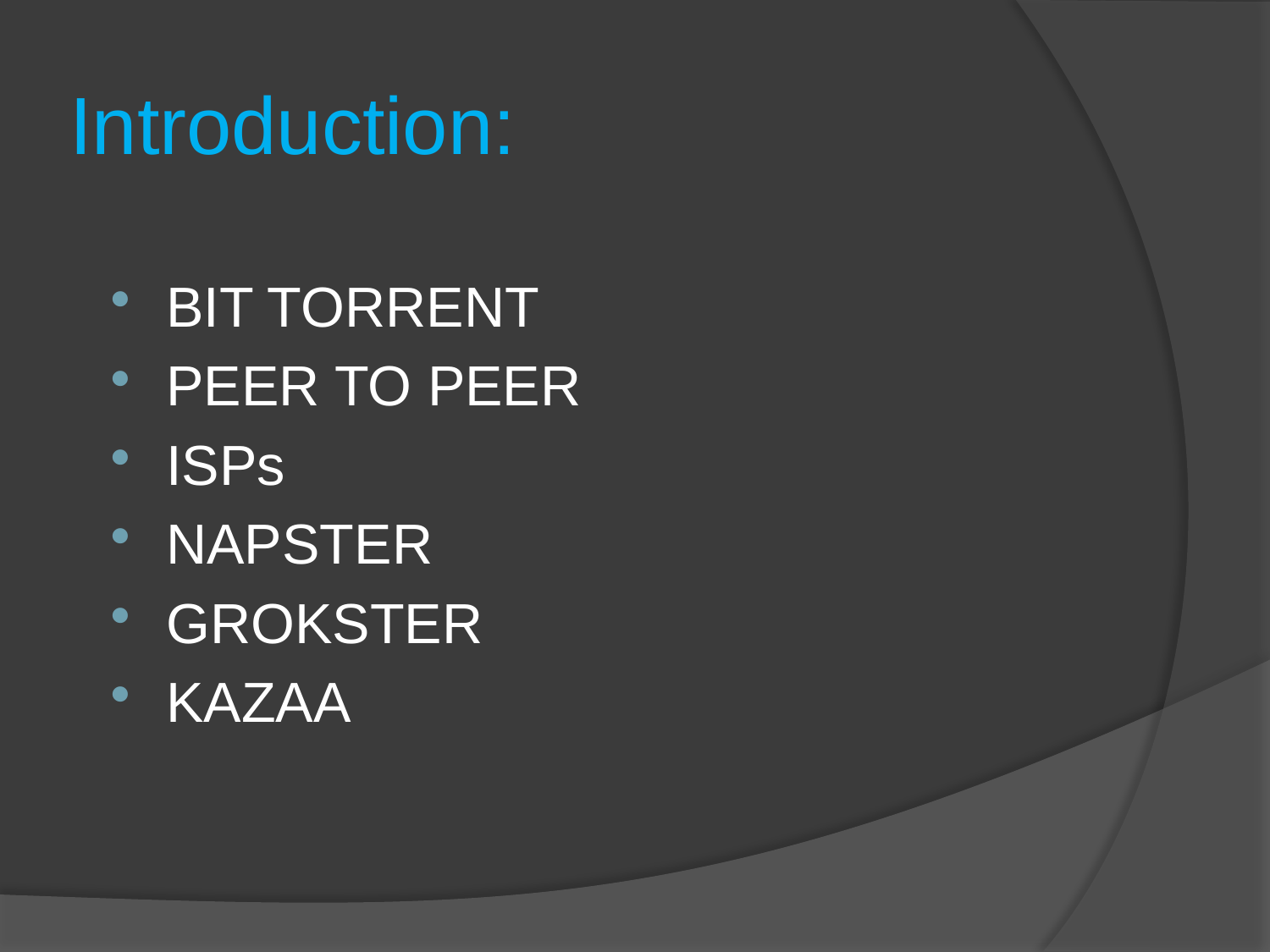

# Introduction:
BIT TORRENT
PEER TO PEER
ISPs
NAPSTER
GROKSTER
KAZAA